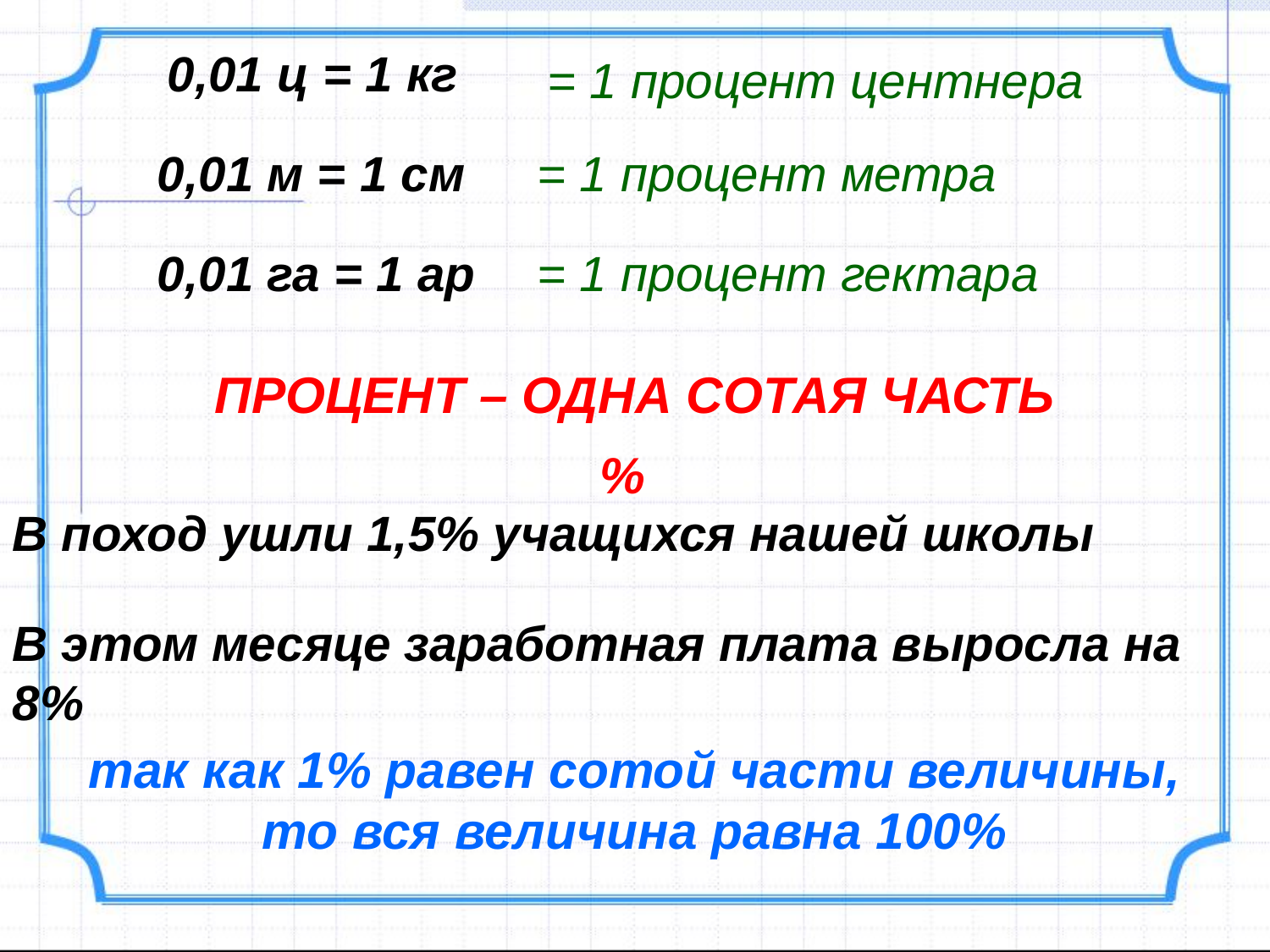

0,01 ц = 1 кг
= 1 процент центнера
0,01 м = 1 см
= 1 процент метра
0,01 га = 1 ар
= 1 процент гектара
ПРОЦЕНТ – ОДНА СОТАЯ ЧАСТЬ
%
В поход ушли 1,5% учащихся нашей школы
В этом месяце заработная плата выросла на 8%
так как 1% равен сотой части величины, то вся величина равна 100%